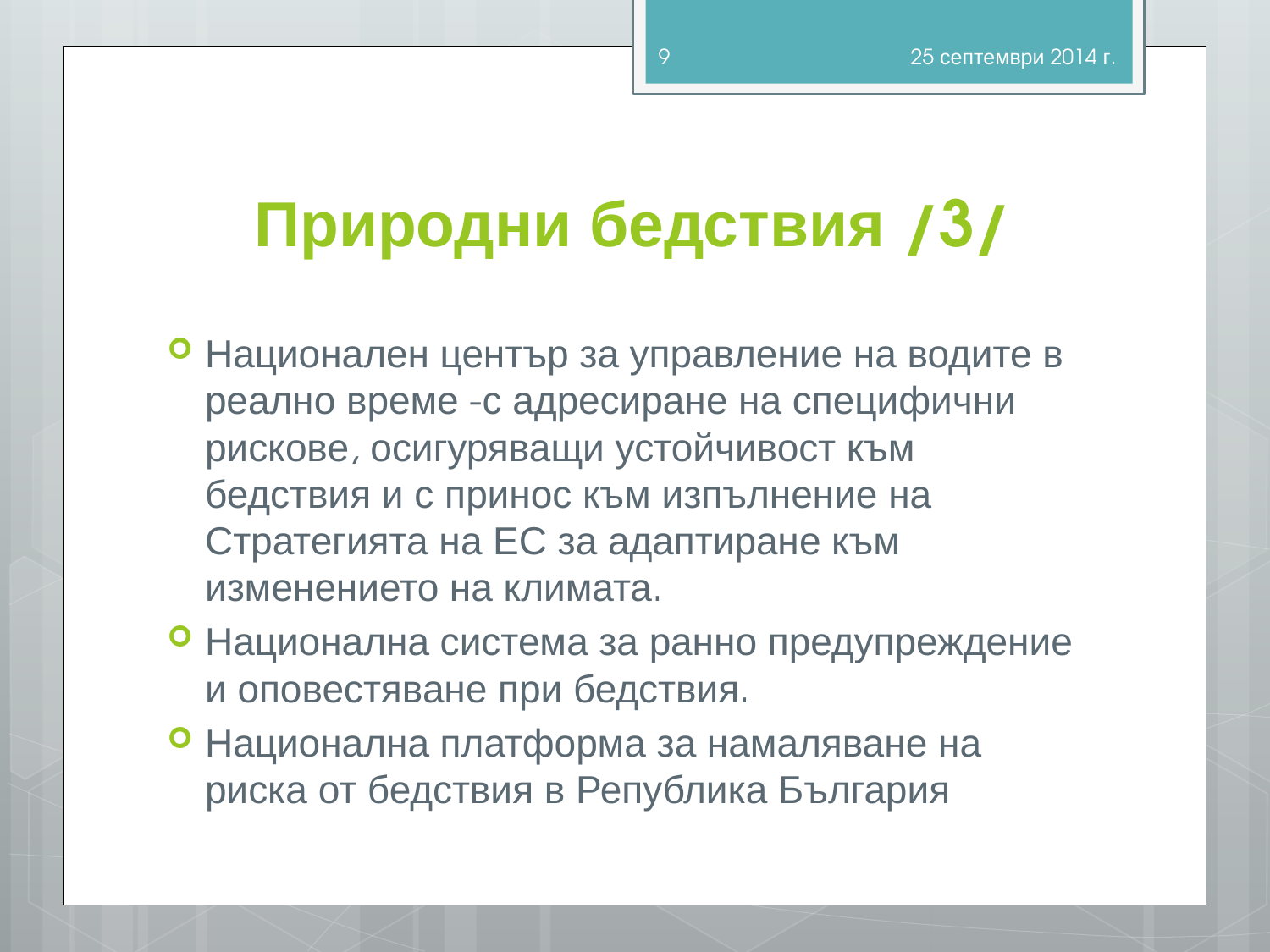

9
25 септември 2014 г.
# Природни бедствия /3/
Национален център за управление на водите в реално време -с адресиране на специфични рискове, осигуряващи устойчивост към бедствия и с принос към изпълнение на Стратегията на ЕС за адаптиране към изменението на климата.
Национална система за ранно предупреждение и оповестяване при бедствия.
Национална платформа за намаляване на риска от бедствия в Република България